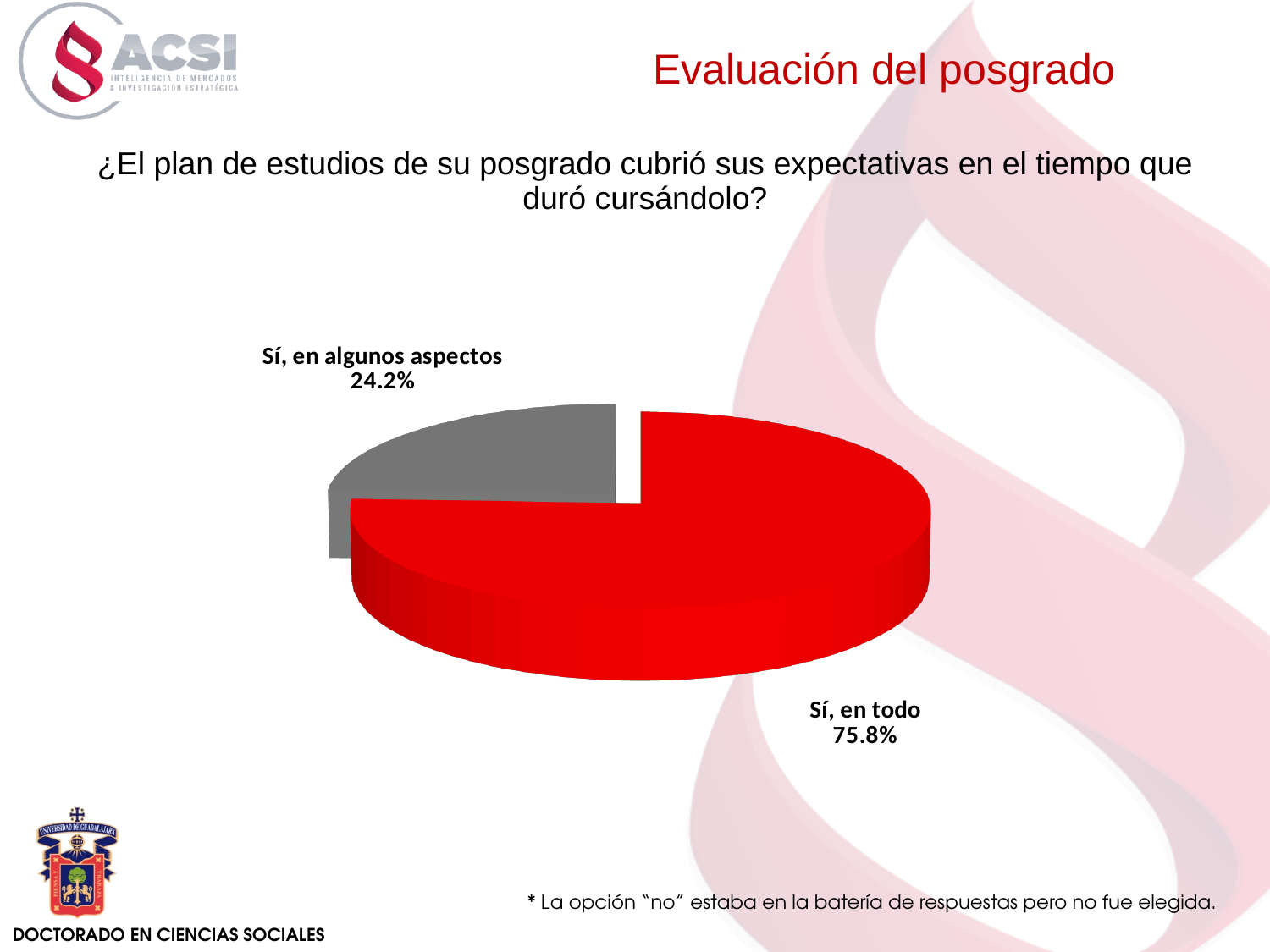

Evaluación del posgrado

[unsupported chart]

¿El plan de estudios de su posgrado cubrió sus expectativas en el tiempo que duró cursándolo?
* La opción “no” estaba en la batería de respuestas pero no fue elegida.